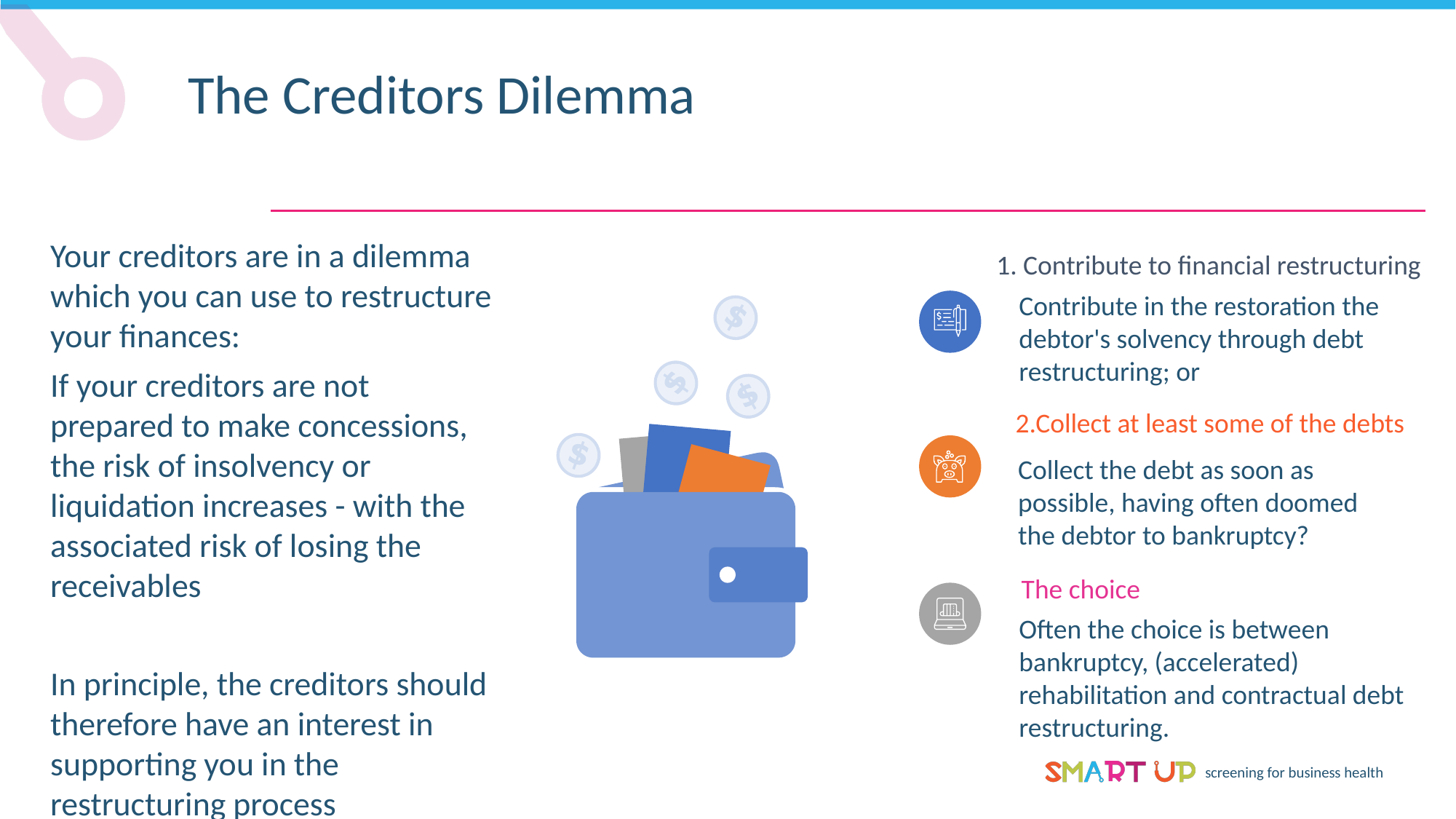

The Creditors Dilemma
Your creditors are in a dilemma which you can use to restructure your finances:
If your creditors are not prepared to make concessions, the risk of insolvency or liquidation increases - with the associated risk of losing the receivables

In principle, the creditors should therefore have an interest in supporting you in the restructuring process
1. Contribute to financial restructuring
Contribute in the restoration the debtor's solvency through debt restructuring; or

2.Collect at least some of the debts

Collect the debt as soon as possible, having often doomed the debtor to bankruptcy?
The choice

Often the choice is between bankruptcy, (accelerated) rehabilitation and contractual debt restructuring.